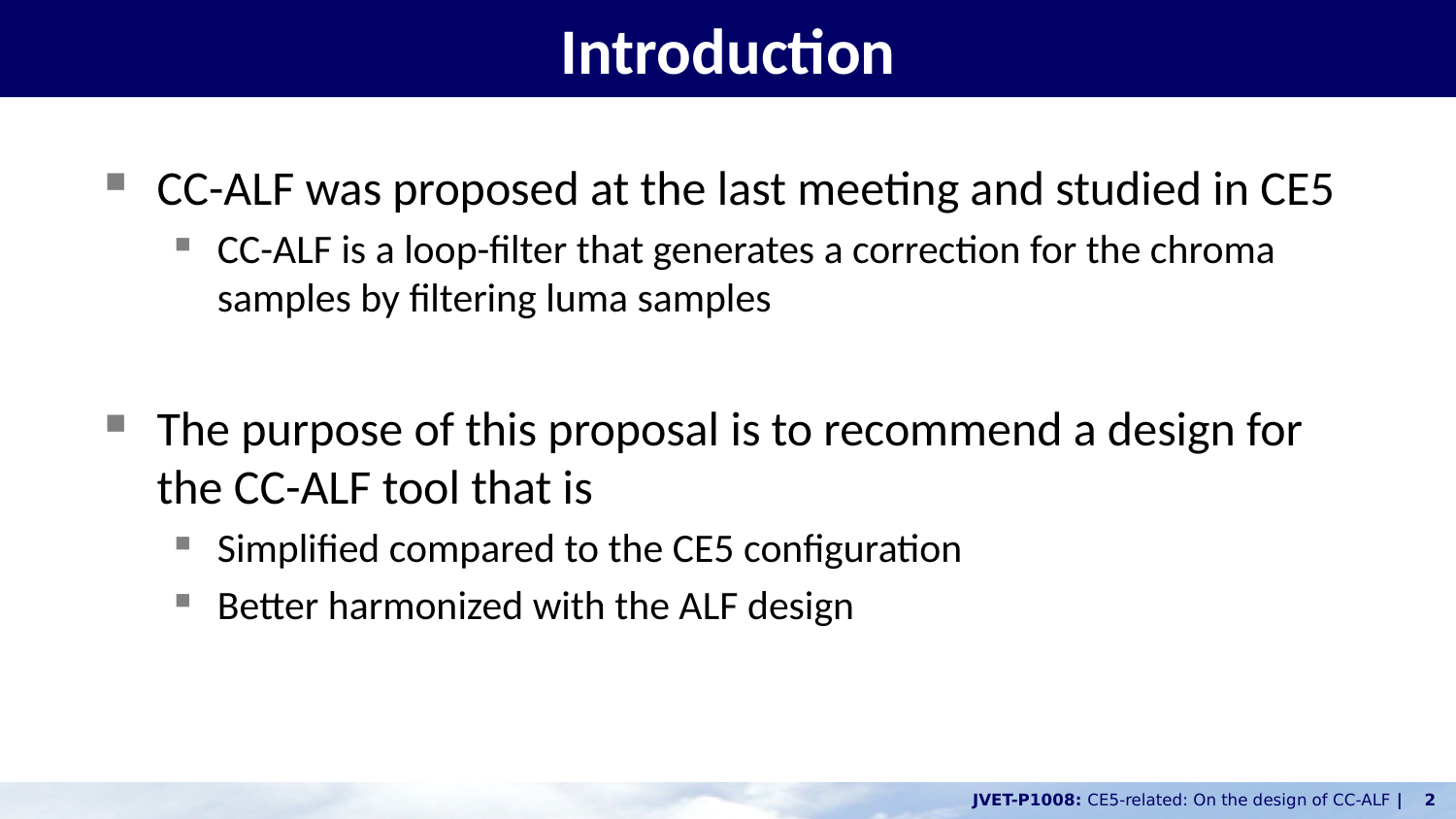

# Introduction
CC-ALF was proposed at the last meeting and studied in CE5
CC-ALF is a loop-filter that generates a correction for the chroma samples by filtering luma samples

The purpose of this proposal is to recommend a design for the CC-ALF tool that is
Simplified compared to the CE5 configuration
Better harmonized with the ALF design